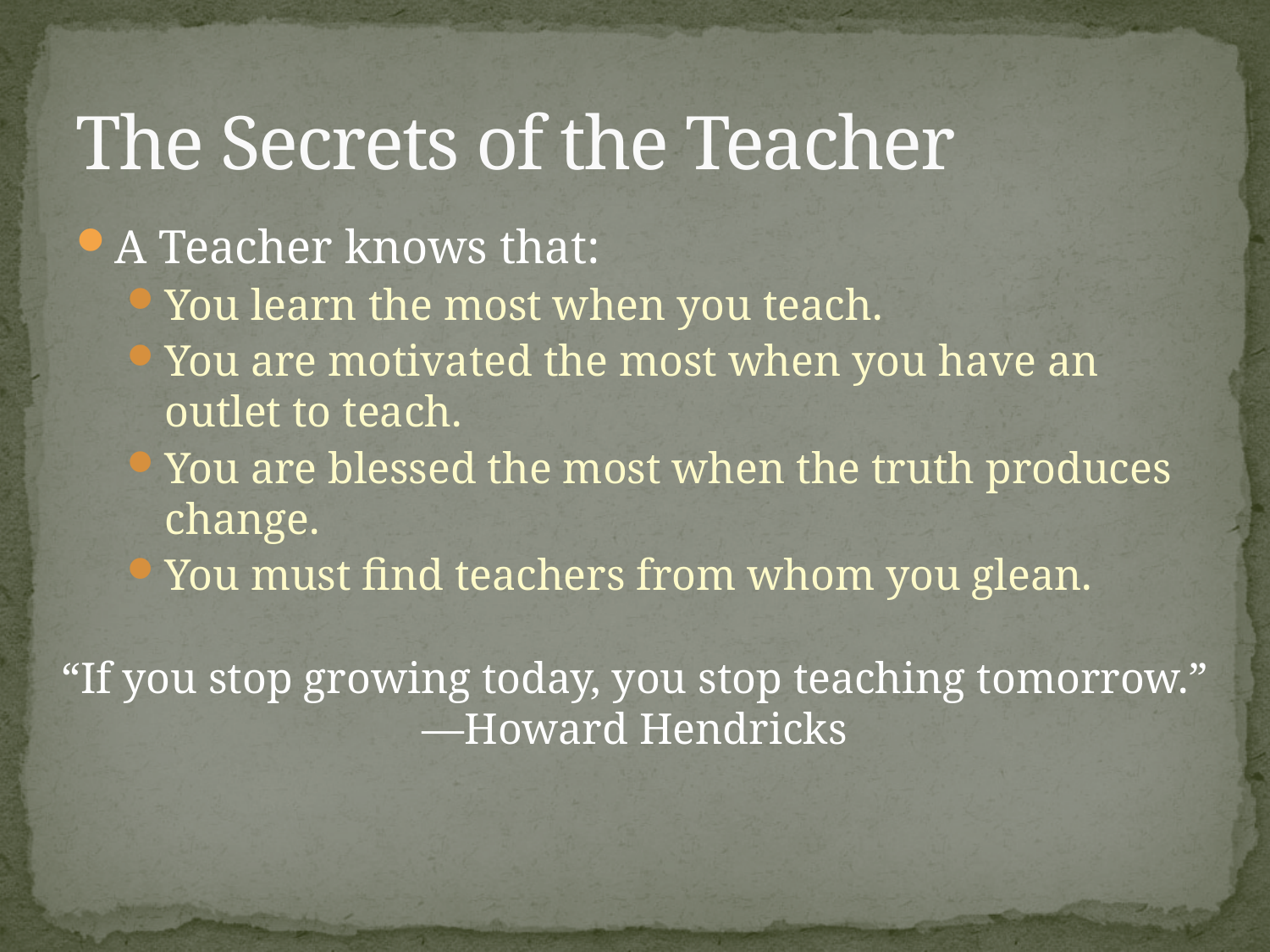

# The Secrets of the Teacher
A Teacher knows that:
You learn the most when you teach.
You are motivated the most when you have an outlet to teach.
You are blessed the most when the truth produces change.
You must find teachers from whom you glean.

“If you stop growing today, you stop teaching tomorrow.”
—Howard Hendricks